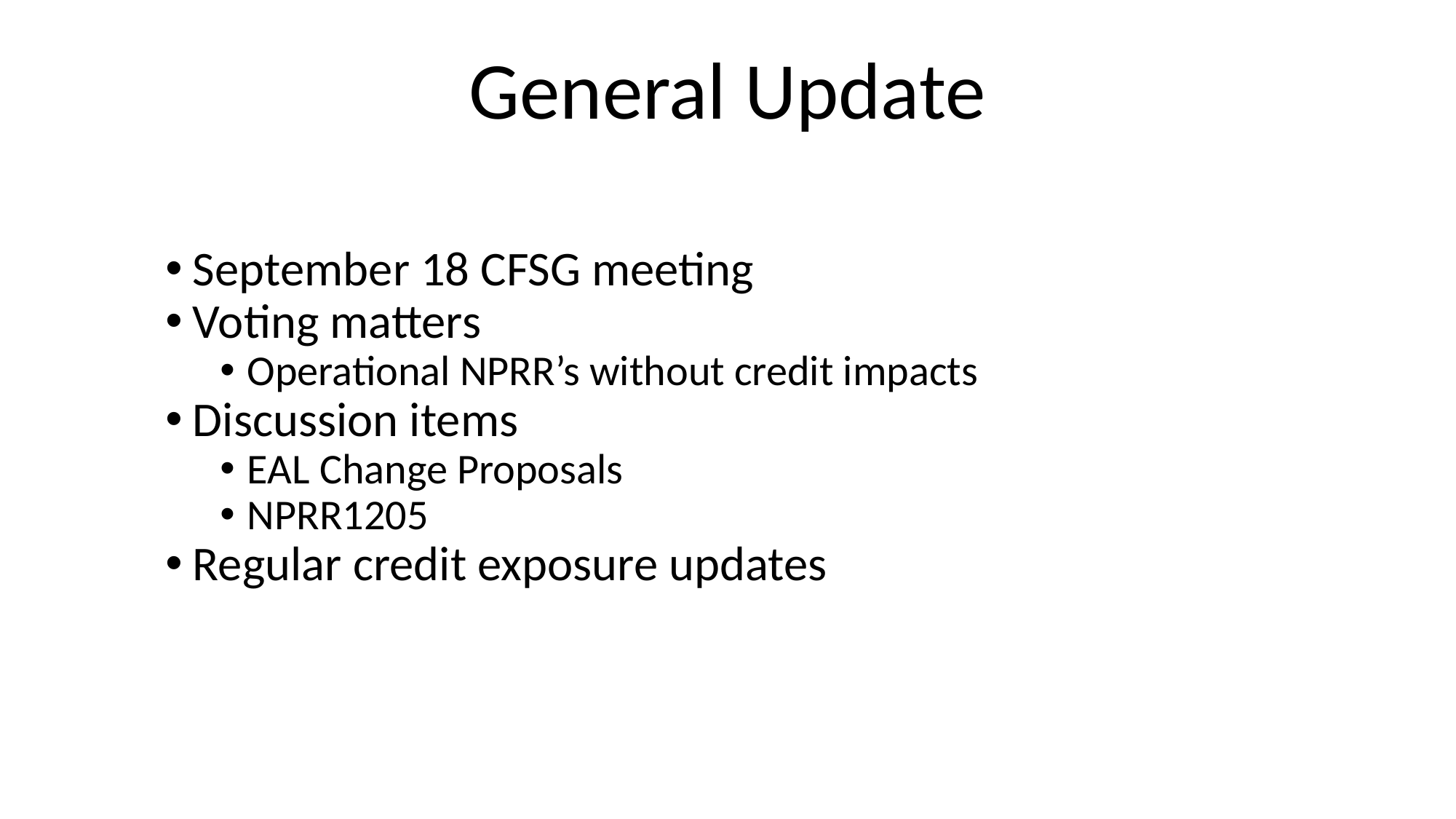

# General Update
September 18 CFSG meeting
Voting matters
Operational NPRR’s without credit impacts
Discussion items
EAL Change Proposals
NPRR1205
Regular credit exposure updates